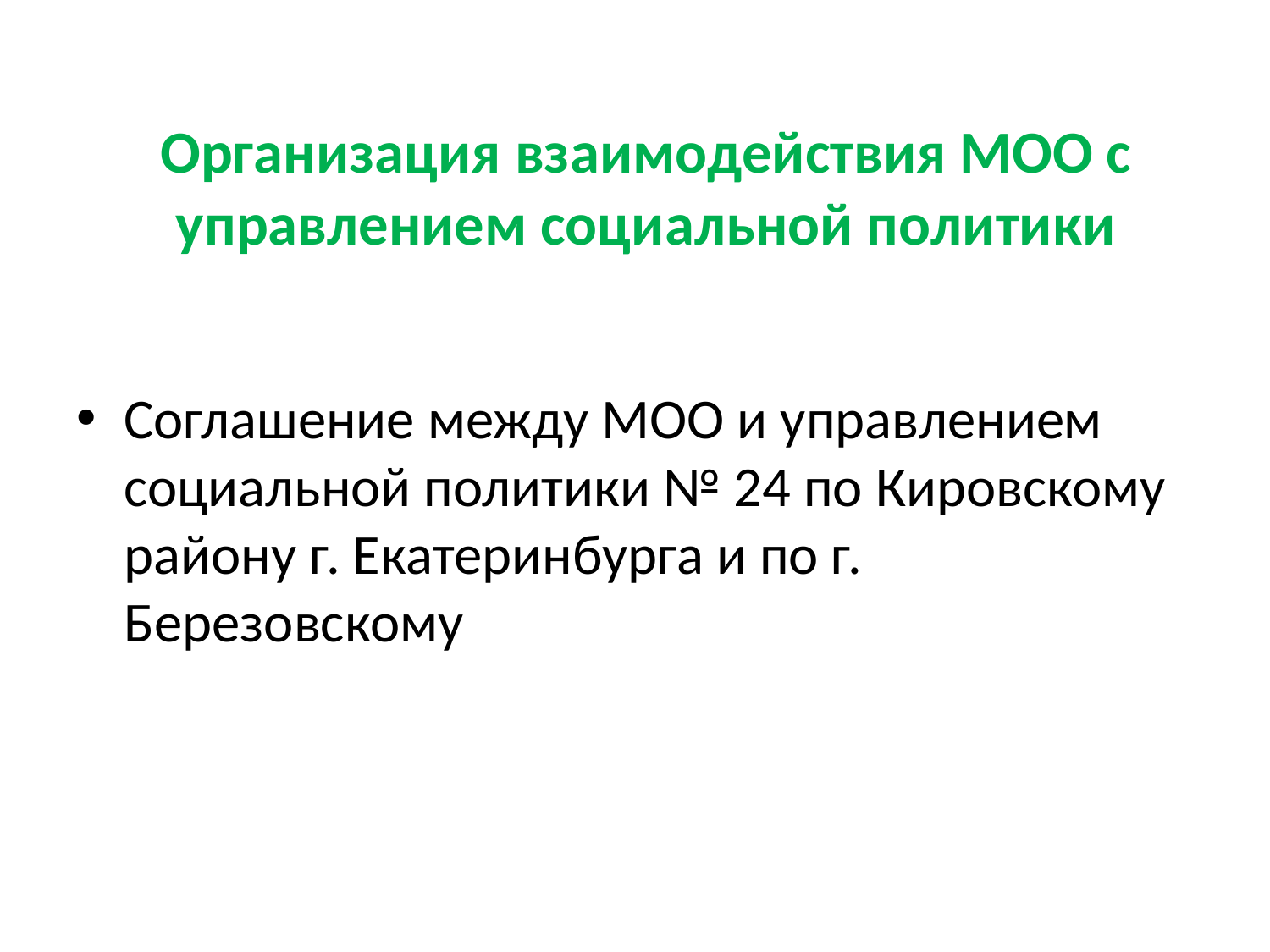

# Организация взаимодействия МОО с управлением социальной политики
Соглашение между МОО и управлением социальной политики № 24 по Кировскому району г. Екатеринбурга и по г. Березовскому